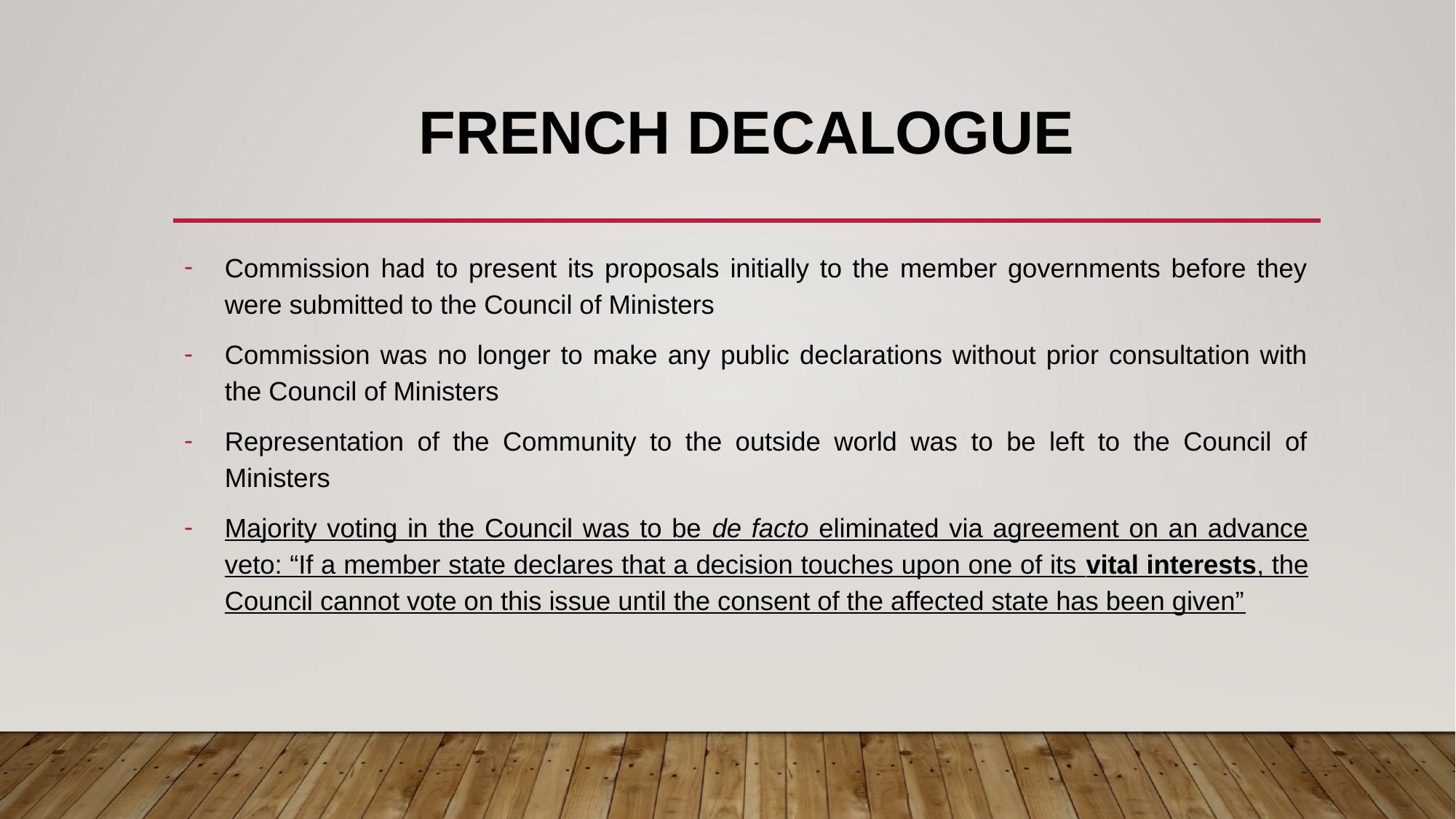

# FRENCH DECALOGUE
Commission had to present its proposals initially to the member governments before they were submitted to the Council of Ministers
Commission was no longer to make any public declarations without prior consultation with the Council of Ministers
Representation of the Community to the outside world was to be left to the Council of Ministers
Majority voting in the Council was to be de facto eliminated via agreement on an advance veto: “If a member state declares that a decision touches upon one of its vital interests, the Council cannot vote on this issue until the consent of the affected state has been given”